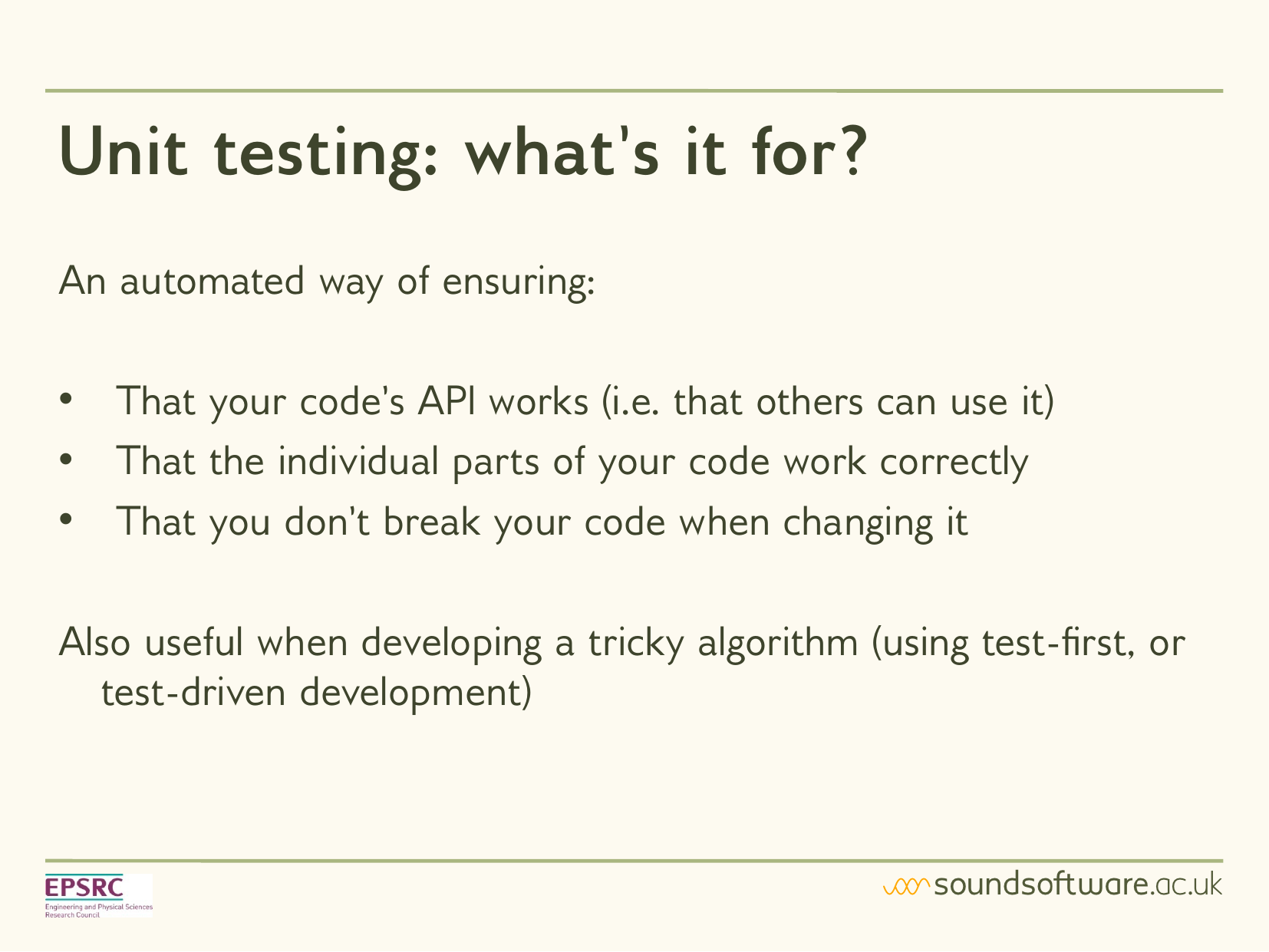

Unit testing: what's it for?
An automated way of ensuring:

That your code's API works (i.e. that others can use it)
That the individual parts of your code work correctly
That you don't break your code when changing it

Also useful when developing a tricky algorithm (using test-first, or test-driven development)